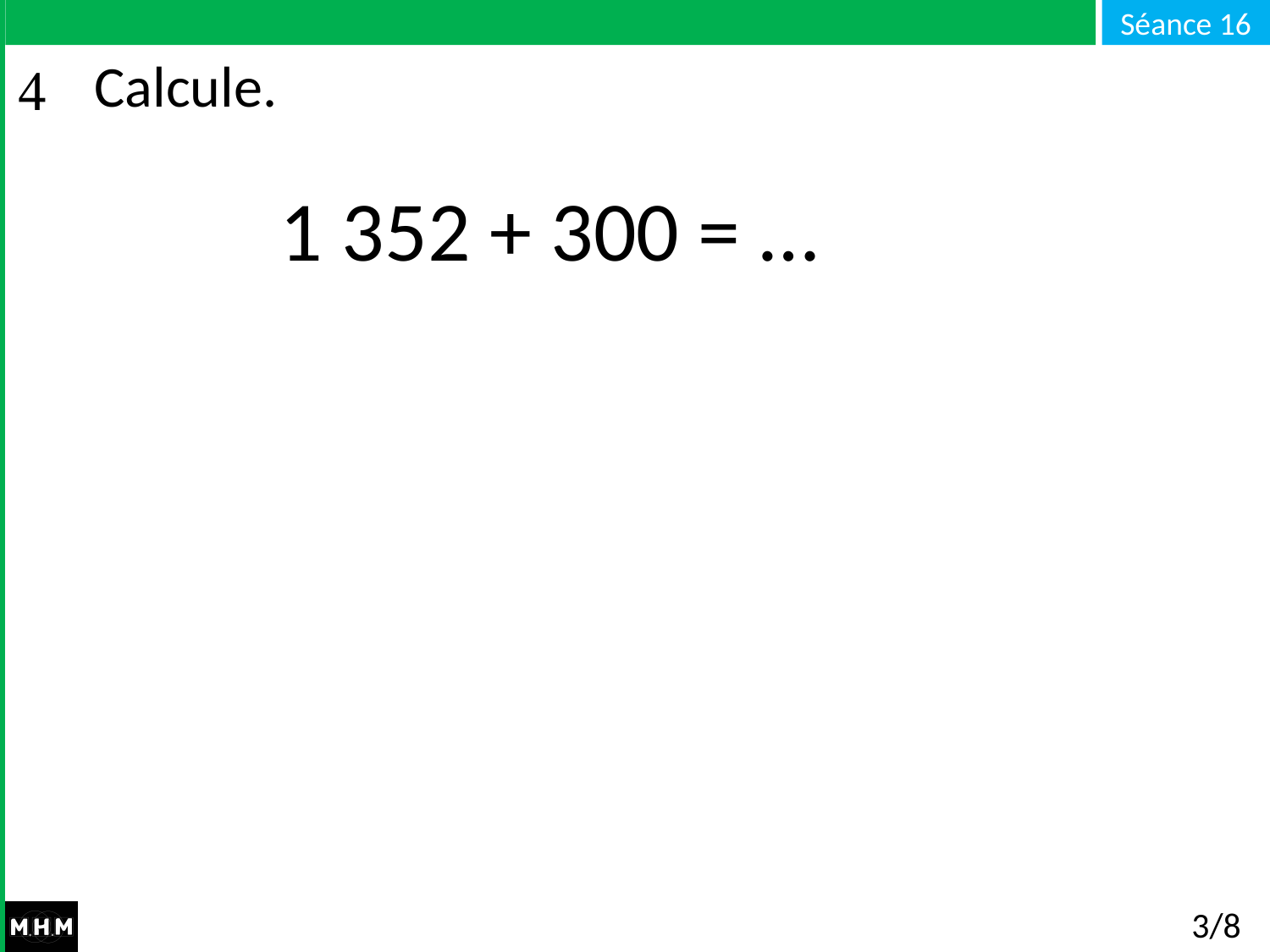

# Calcule.
1 352 + 300 = …
3/8